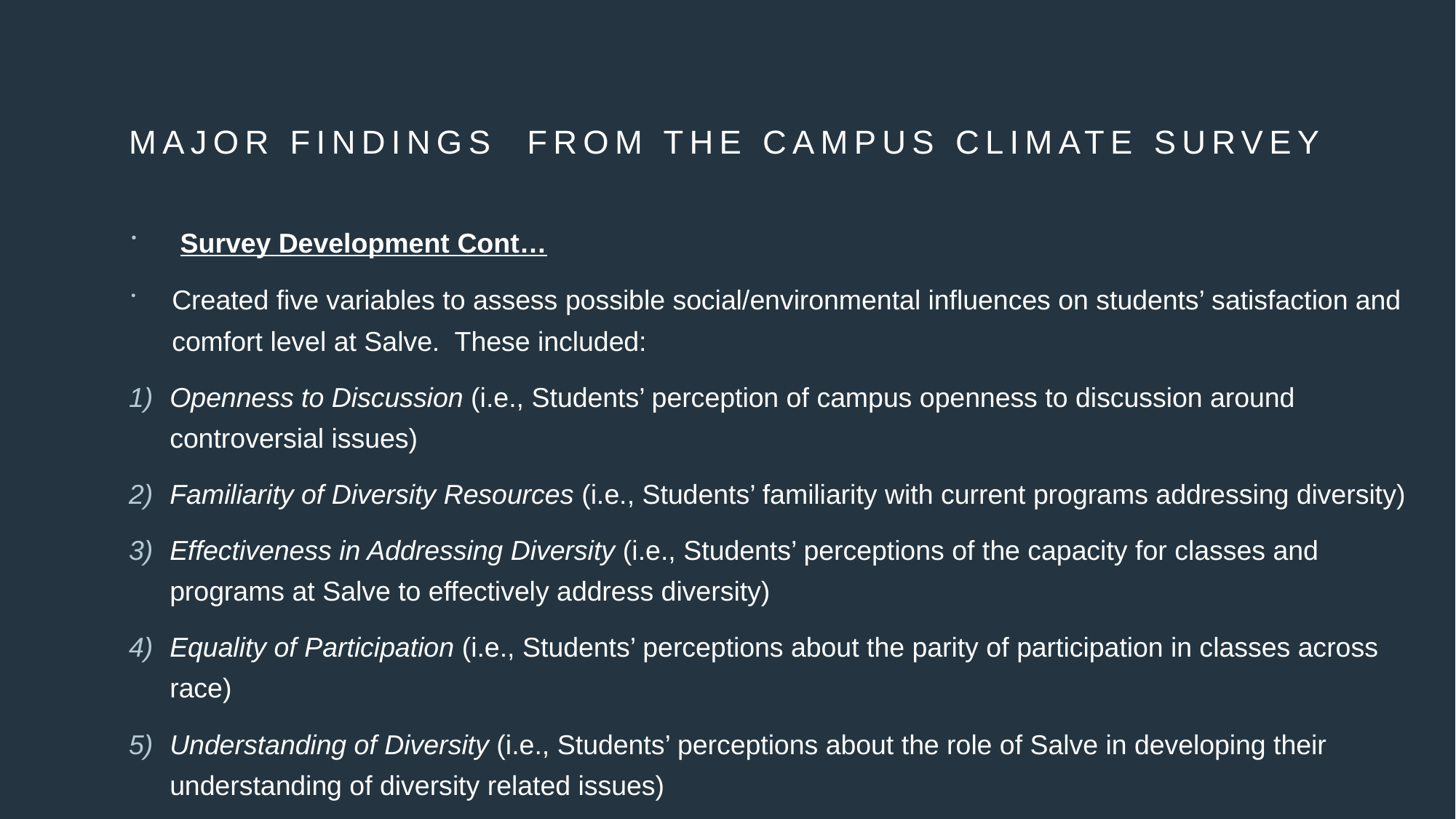

# Major Findings  From the Campus Climate Survey
 Survey Development Cont…
Created five variables to assess possible social/environmental influences on students’ satisfaction and comfort level at Salve.  These included:
Openness to Discussion (i.e., Students’ perception of campus openness to discussion around controversial issues)
Familiarity of Diversity Resources (i.e., Students’ familiarity with current programs addressing diversity)
Effectiveness in Addressing Diversity (i.e., Students’ perceptions of the capacity for classes and programs at Salve to effectively address diversity)
Equality of Participation (i.e., Students’ perceptions about the parity of participation in classes across race)
Understanding of Diversity (i.e., Students’ perceptions about the role of Salve in developing their understanding of diversity related issues)